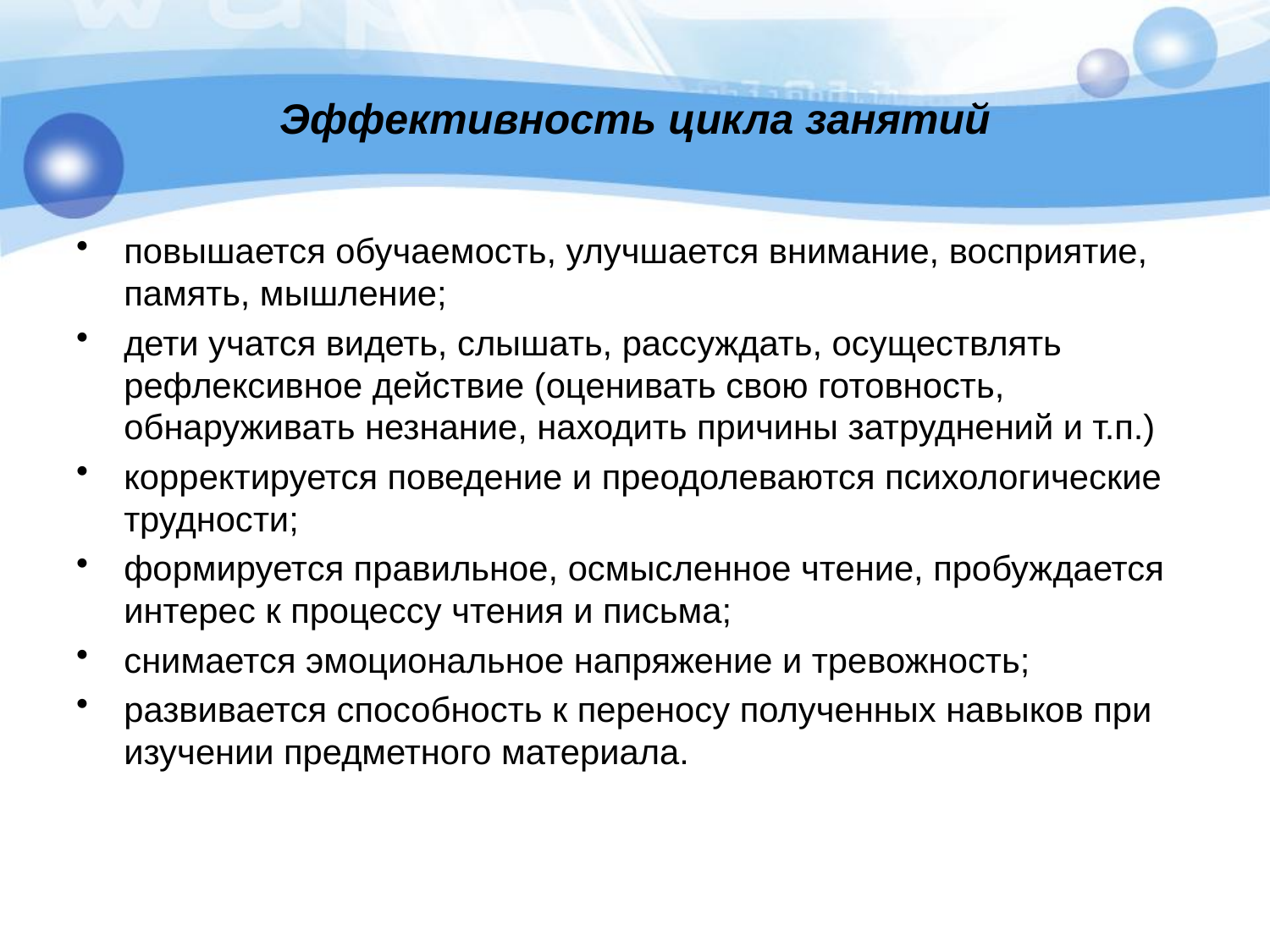

# Эффективность цикла занятий
повышается обучаемость, улучшается внимание, восприятие, память, мышление;
дети учатся видеть, слышать, рассуждать, осуществлять рефлексивное действие (оценивать свою готовность, обнаруживать незнание, находить причины затруднений и т.п.)
корректируется поведение и преодолеваются психологические трудности;
формируется правильное, осмысленное чтение, пробуждается интерес к процессу чтения и письма;
снимается эмоциональное напряжение и тревожность;
развивается способность к переносу полученных навыков при изучении предметного материала.